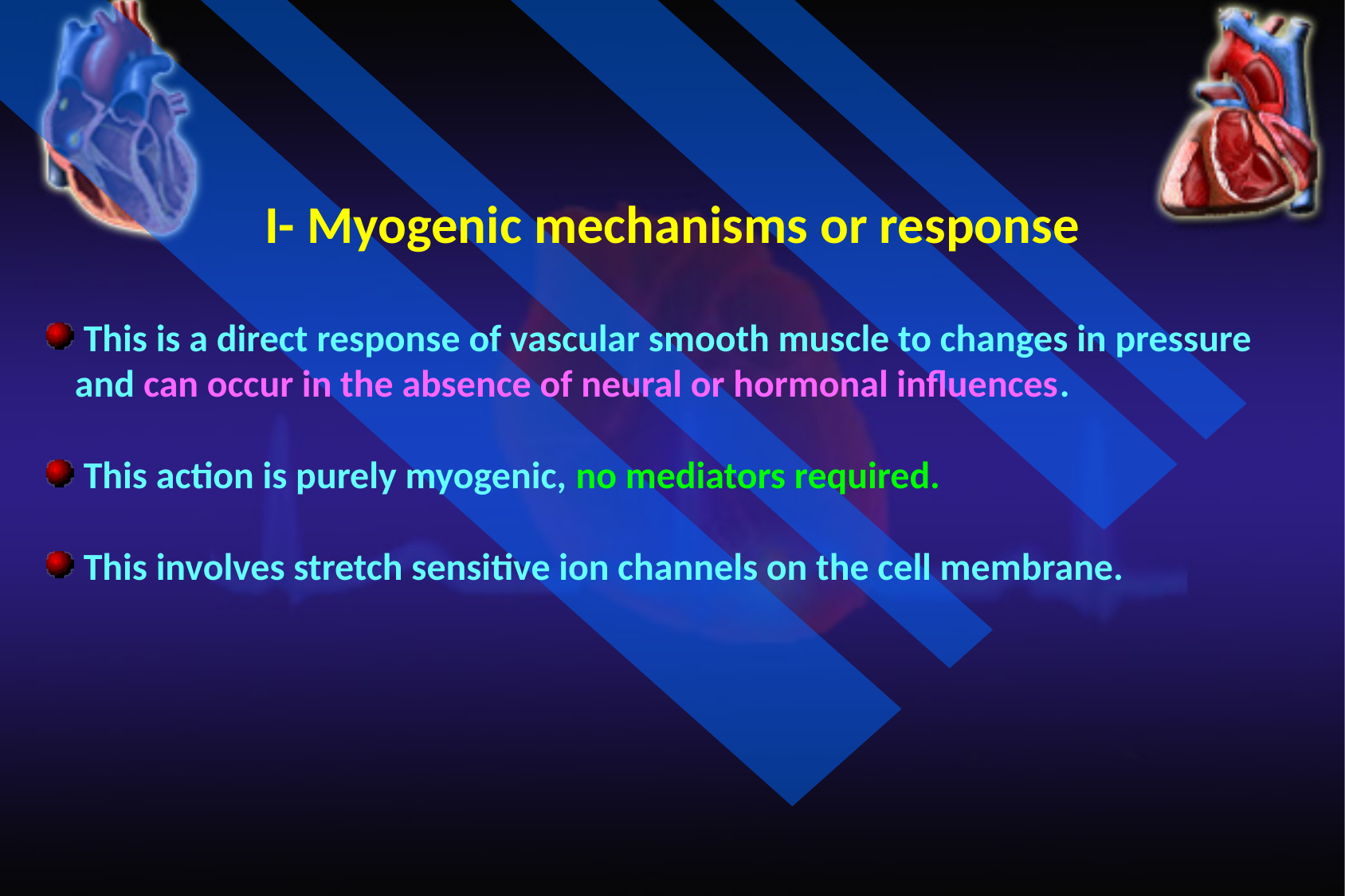

I- Myogenic mechanisms or response
 This is a direct response of vascular smooth muscle to changes in pressure and can occur in the absence of neural or hormonal influences.

 This action is purely myogenic, no mediators required.

 This involves stretch sensitive ion channels on the cell membrane.